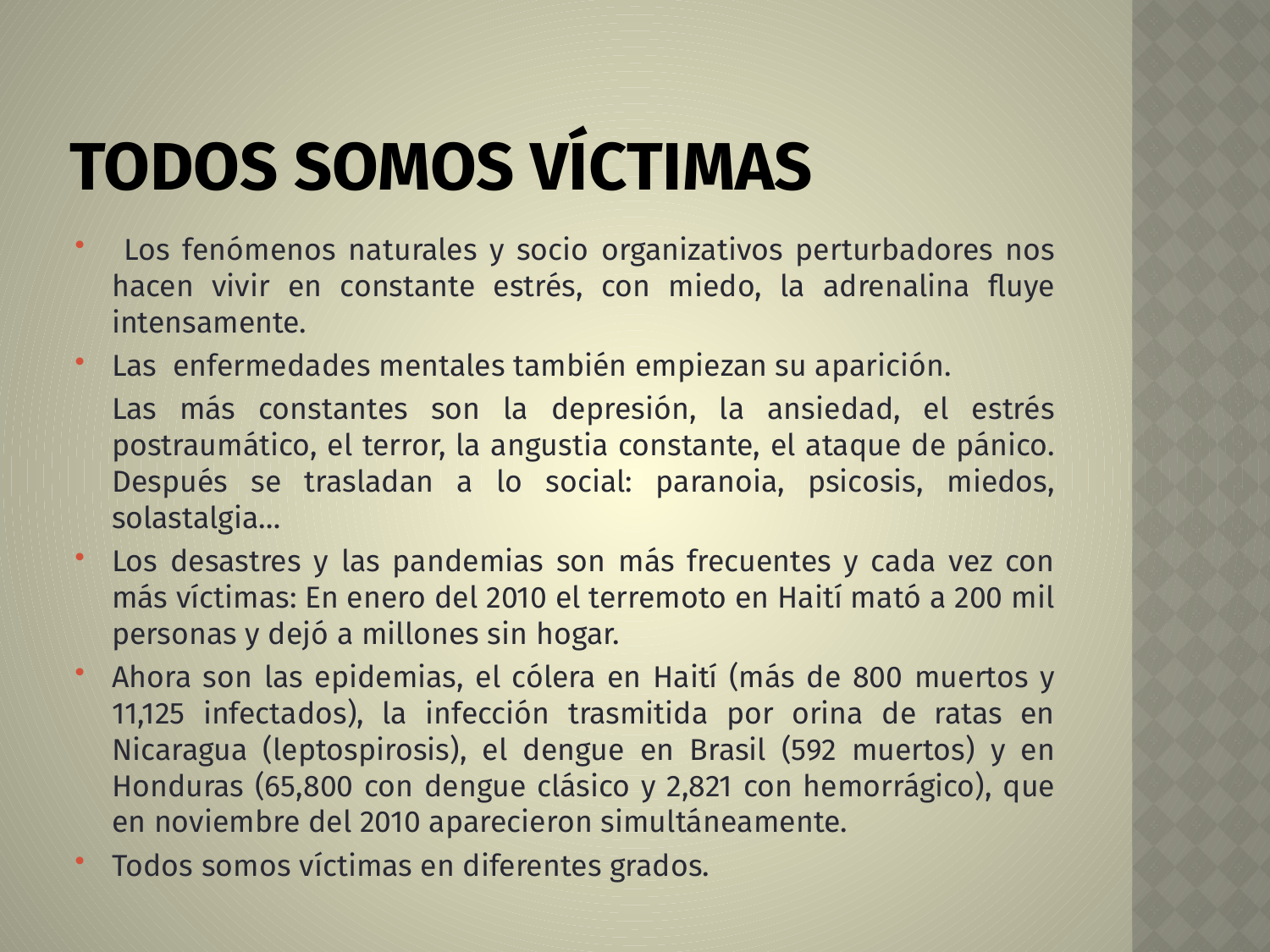

# TODOS SOMOS VÍCTIMAS
 Los fenómenos naturales y socio organizativos perturbadores nos hacen vivir en constante estrés, con miedo, la adrenalina fluye intensamente.
Las  enfermedades mentales también empiezan su aparición.
	Las más constantes son la depresión, la ansiedad, el estrés postraumático, el terror, la angustia constante, el ataque de pánico. Después se trasladan a lo social: paranoia, psicosis, miedos, solastalgia…
Los desastres y las pandemias son más frecuentes y cada vez con más víctimas: En enero del 2010 el terremoto en Haití mató a 200 mil personas y dejó a millones sin hogar.
Ahora son las epidemias, el cólera en Haití (más de 800 muertos y 11,125 infectados), la infección trasmitida por orina de ratas en Nicaragua (leptospirosis), el dengue en Brasil (592 muertos) y en Honduras (65,800 con dengue clásico y 2,821 con hemorrágico), que en noviembre del 2010 aparecieron simultáneamente.
Todos somos víctimas en diferentes grados.